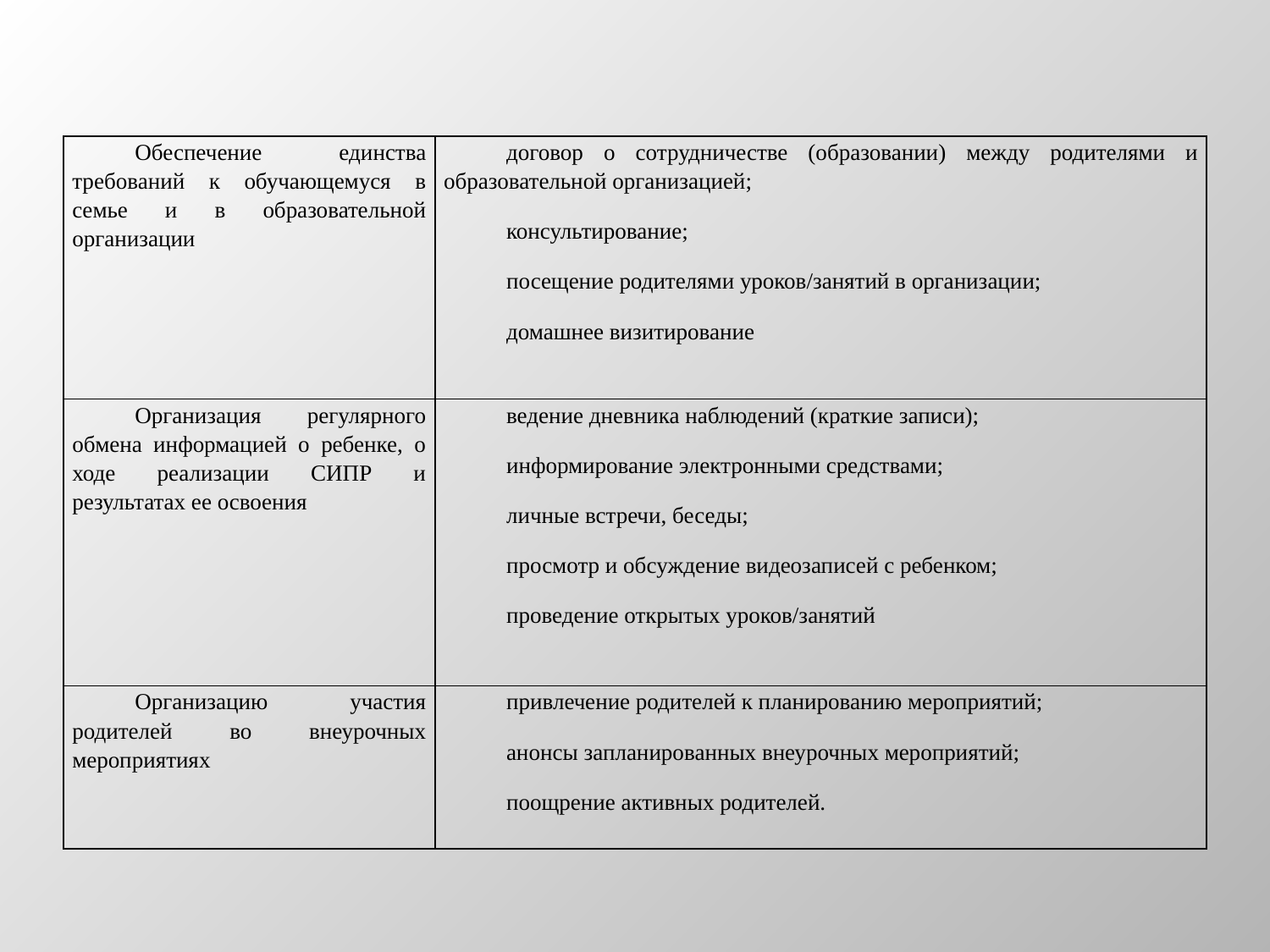

| Обеспечение единства требований к обучающемуся в семье и в образовательной организации | договор о сотрудничестве (образовании) между родителями и образовательной организацией; консультирование; посещение родителями уроков/занятий в организации; домашнее визитирование |
| --- | --- |
| Организация регулярного обмена информацией о ребенке, о ходе реализации СИПР и результатах ее освоения | ведение дневника наблюдений (краткие записи); информирование электронными средствами; личные встречи, беседы; просмотр и обсуждение видеозаписей с ребенком; проведение открытых уроков/занятий |
| Организацию участия родителей во внеурочных мероприятиях | привлечение родителей к планированию мероприятий; анонсы запланированных внеурочных мероприятий; поощрение активных родителей. |